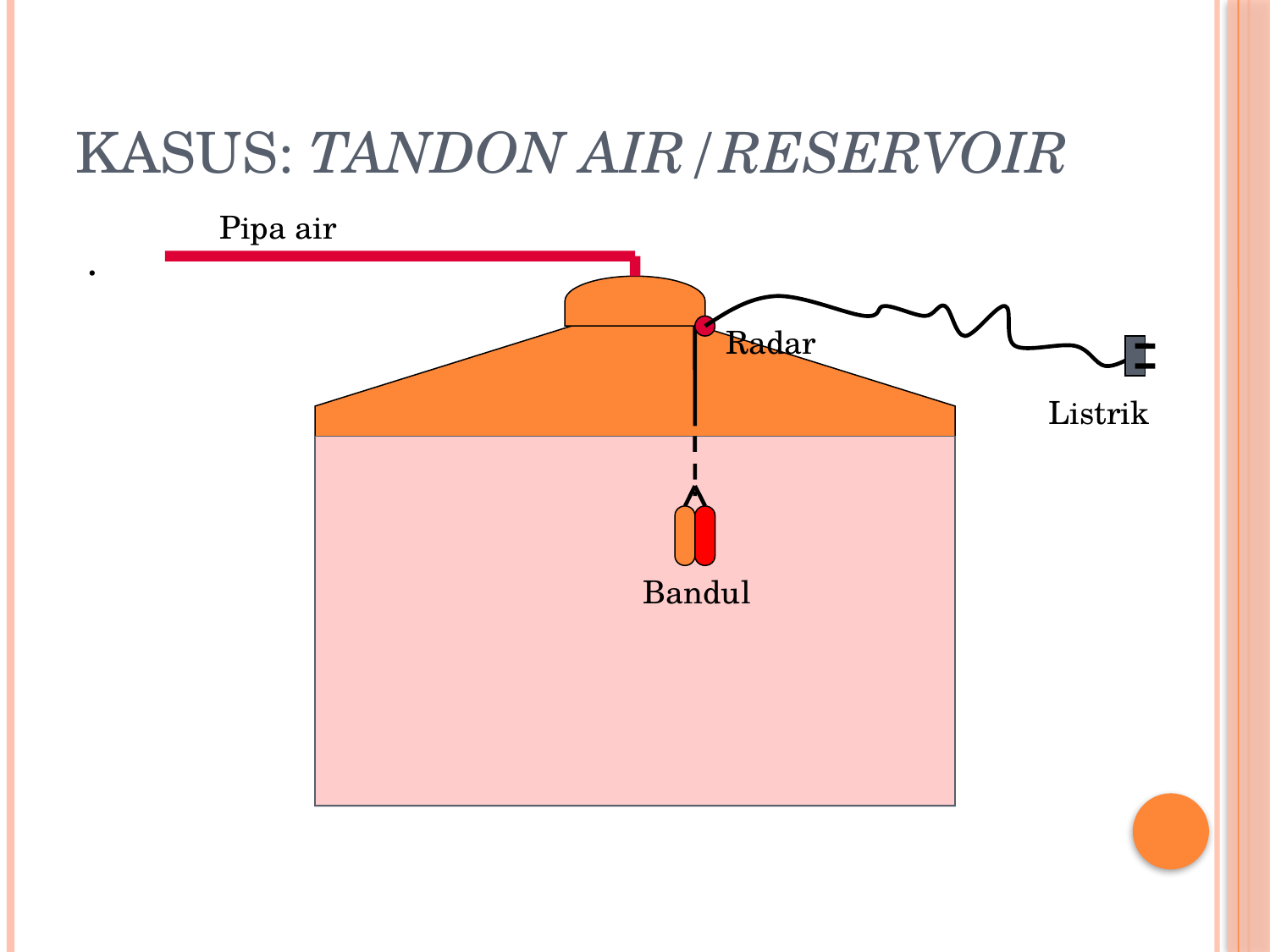

# Kasus: Tandon Air/Reservoir
Pipa air

.

Radar

Listrik

Bandul